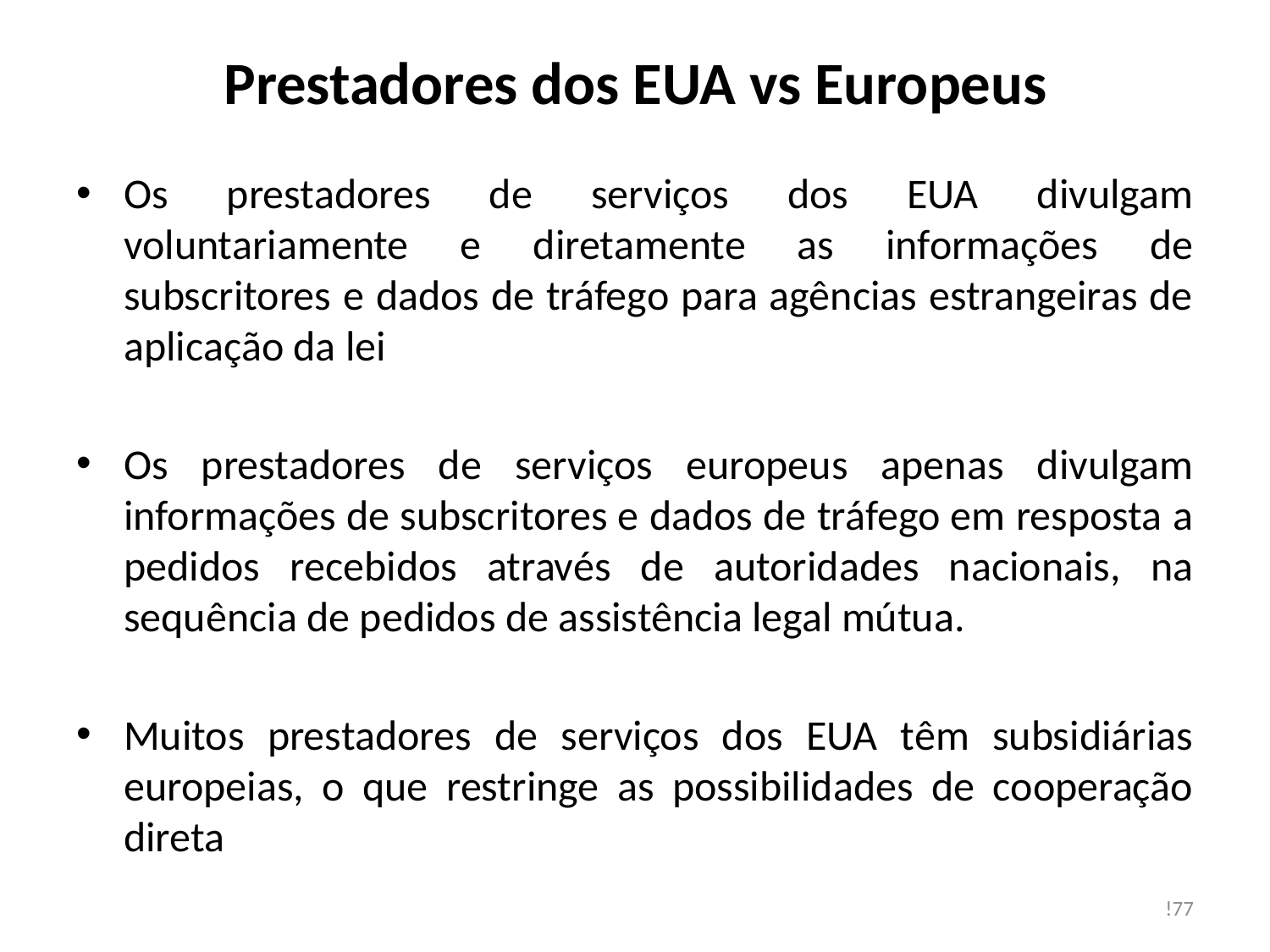

# Prestadores dos EUA vs Europeus
Os prestadores de serviços dos EUA divulgam voluntariamente e diretamente as informações de subscritores e dados de tráfego para agências estrangeiras de aplicação da lei

Os prestadores de serviços europeus apenas divulgam informações de subscritores e dados de tráfego em resposta a pedidos recebidos através de autoridades nacionais, na sequência de pedidos de assistência legal mútua.

Muitos prestadores de serviços dos EUA têm subsidiárias europeias, o que restringe as possibilidades de cooperação direta
!77